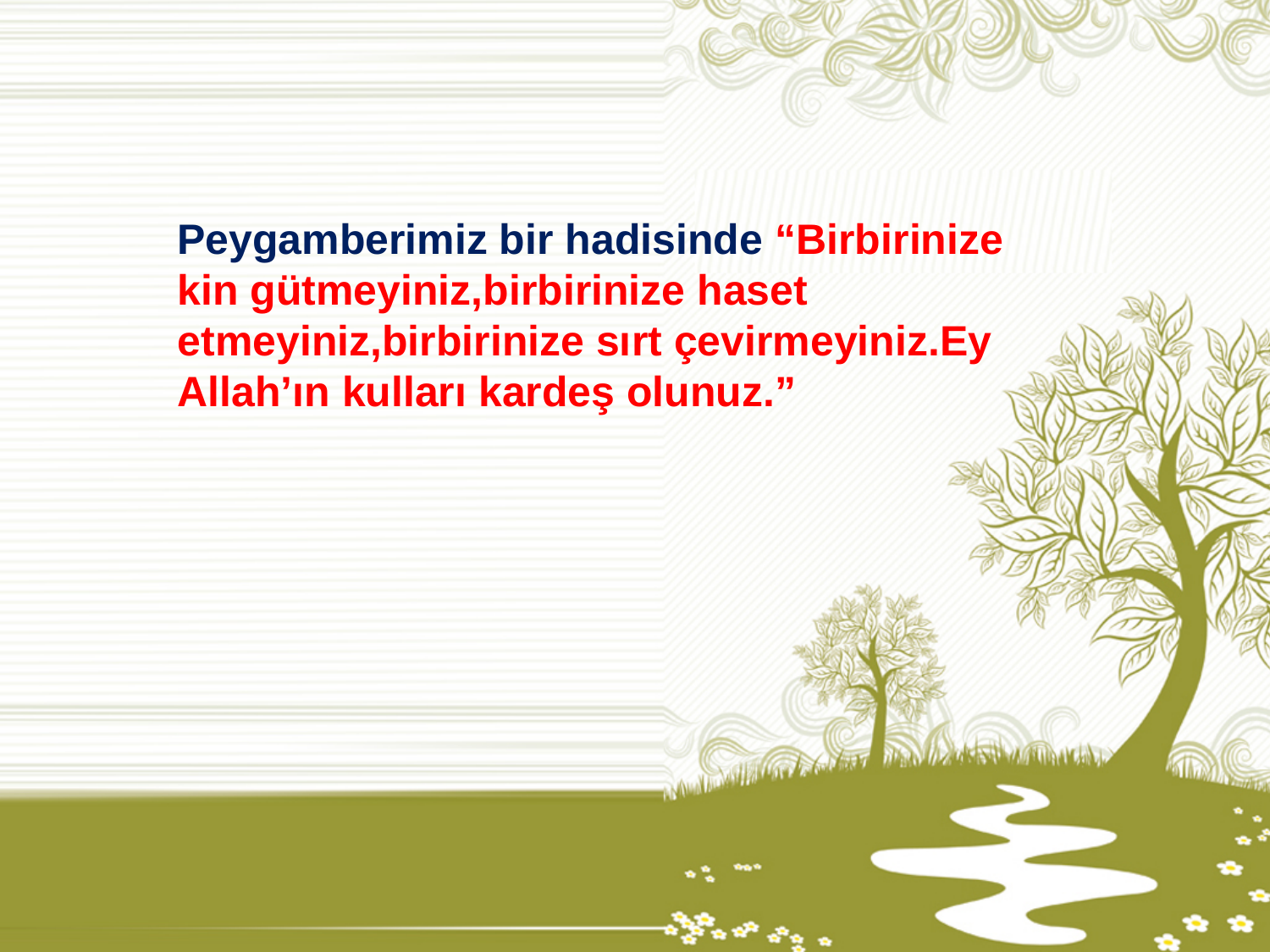

Peygamberimiz bir hadisinde “Birbirinize kin gütmeyiniz,birbirinize haset etmeyiniz,birbirinize sırt çevirmeyiniz.Ey Allah’ın kulları kardeş olunuz.”